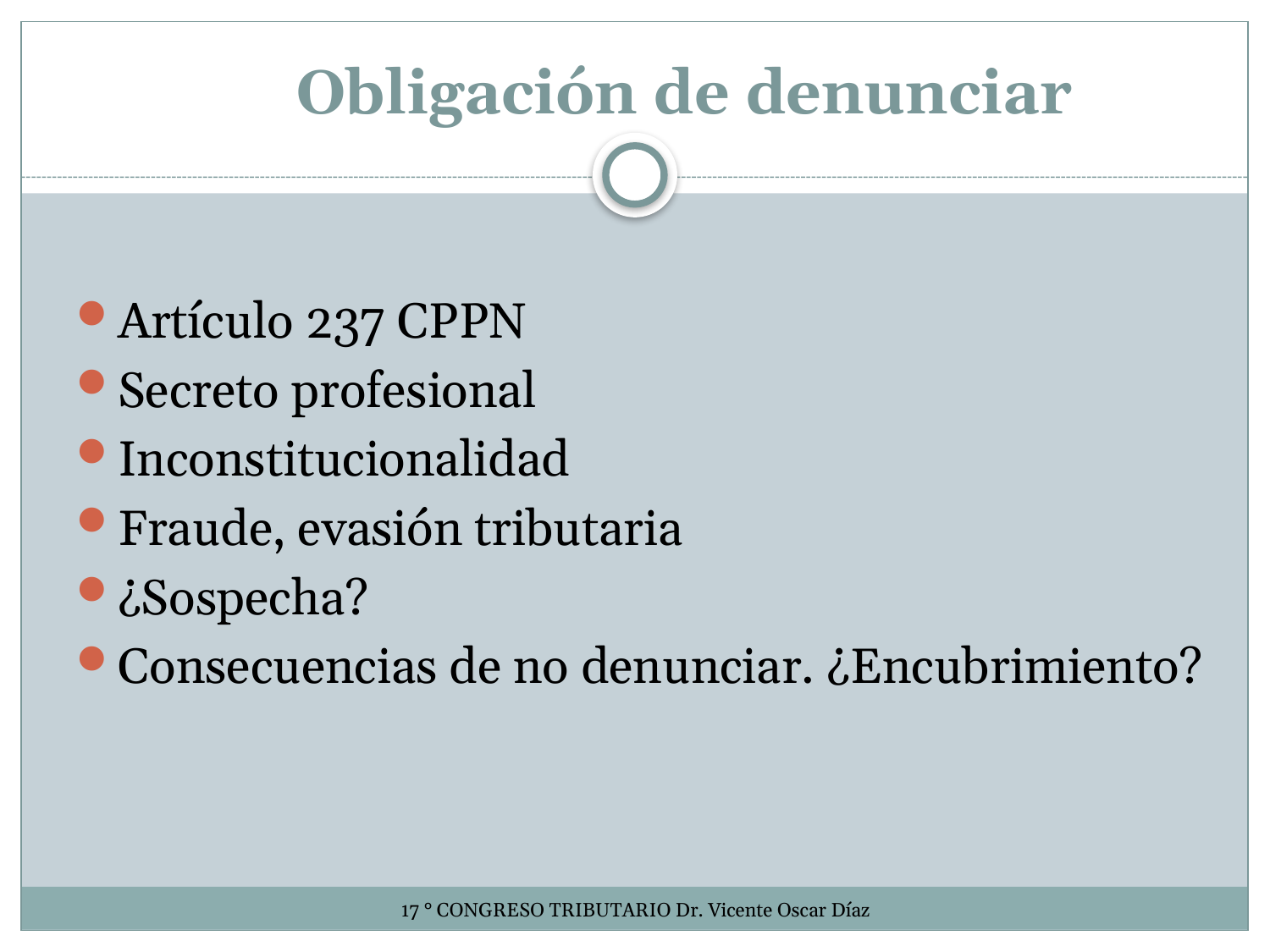

# Obligación de denunciar
Artículo 237 CPPN
Secreto profesional
Inconstitucionalidad
Fraude, evasión tributaria
¿Sospecha?
Consecuencias de no denunciar. ¿Encubrimiento?

17 ° CONGRESO TRIBUTARIO Dr. Vicente Oscar Díaz